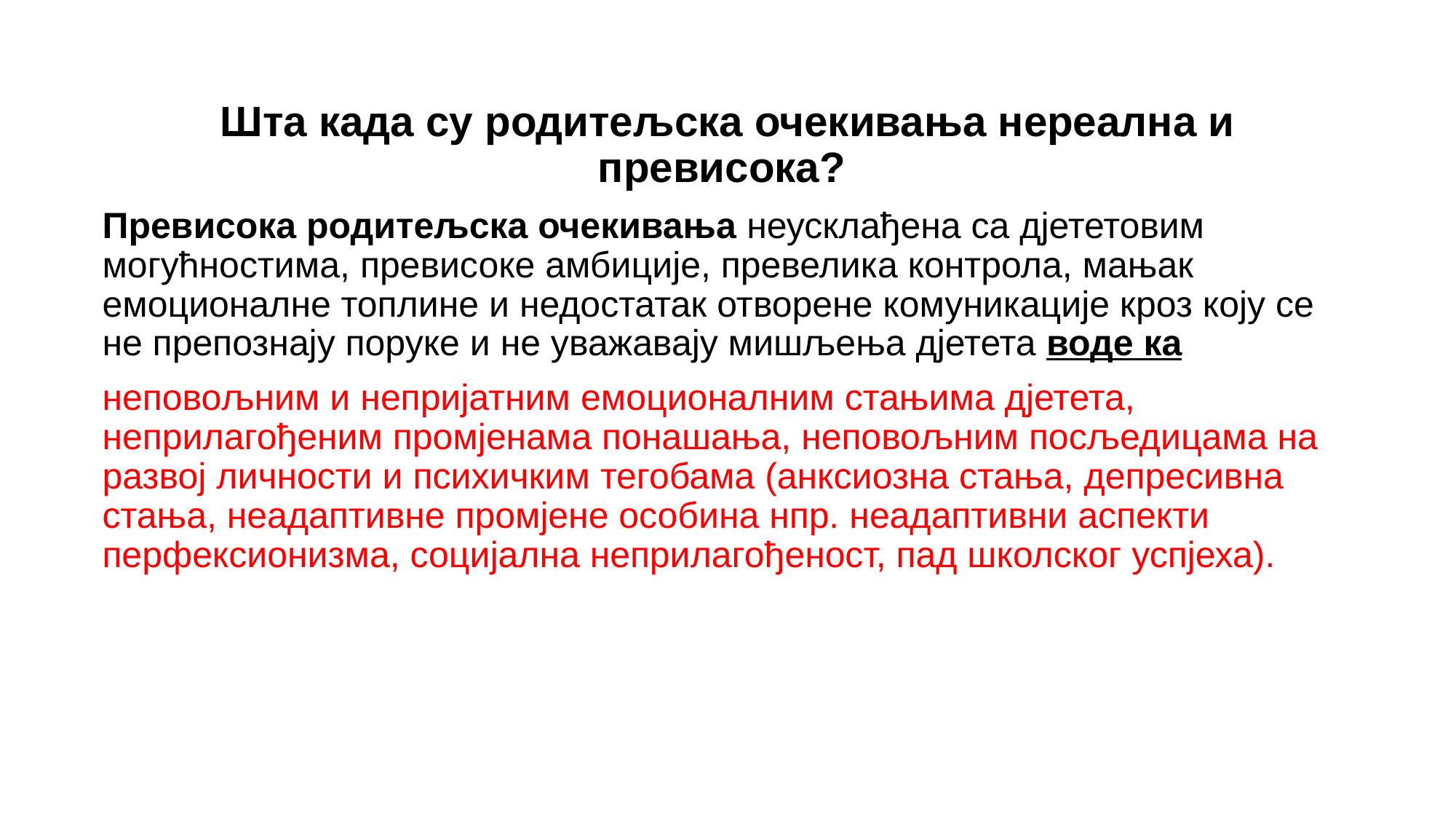

Шта када су родитељска очекивања нереална и превисока?
Превисока родитељска очекивања неусклађена са дјететовим могућностима, превисоке амбиције, превелика контрола, мањак емоционалне топлине и недостатак отворене комуникације кроз коју се не препознају поруке и не уважавају мишљења дјетета воде ка
неповољним и непријатним емоционалним стањима дјетета, неприлагођеним промјенама понашања, неповољним посљедицама на развој личности и психичким тегобама (анксиозна стања, депресивна стања, неадаптивне промјене особина нпр. неадаптивни аспекти перфексионизма, социјална неприлагођеност, пад школског успјеха).